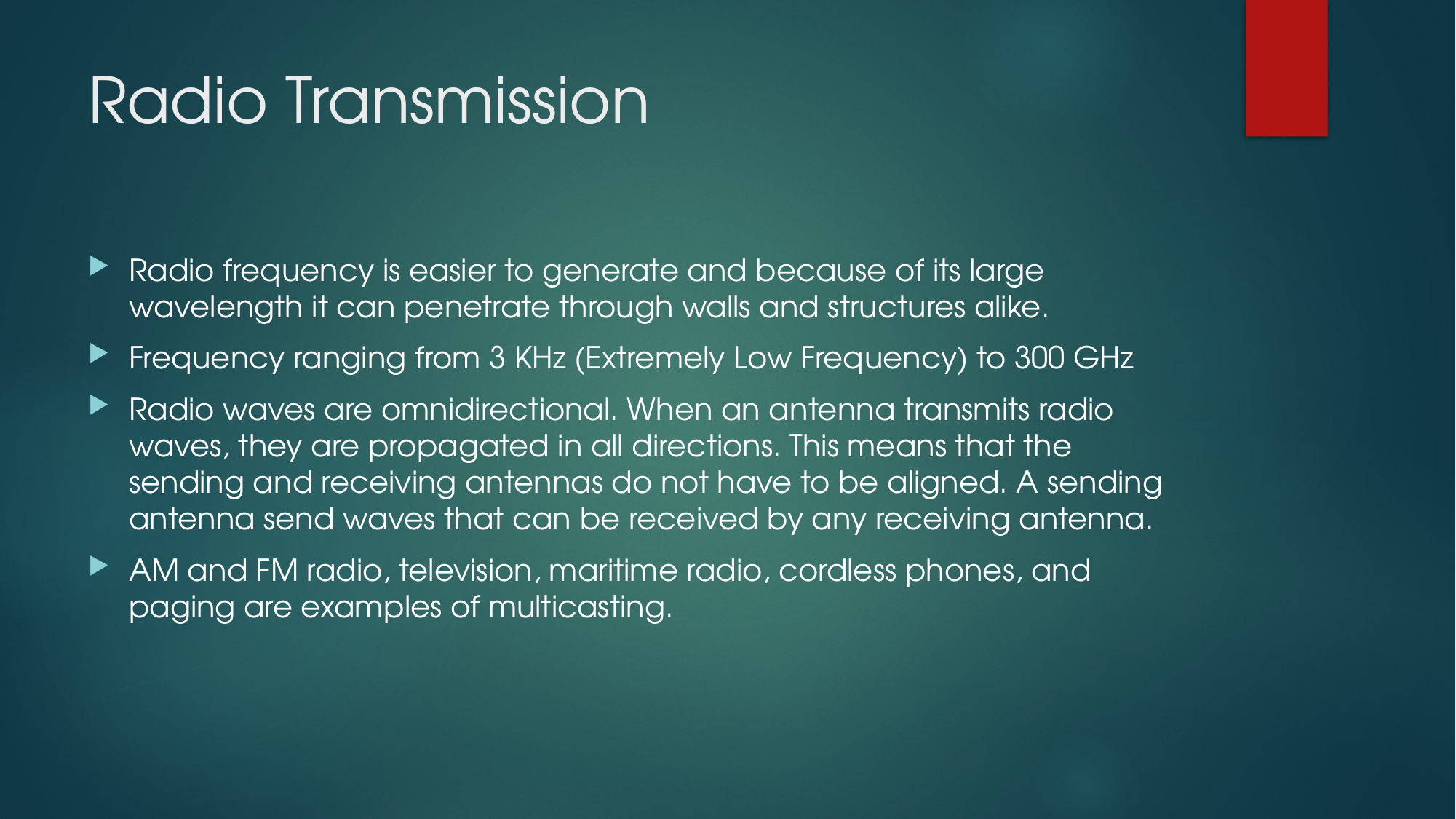

# Radio Transmission
Radio frequency is easier to generate and because of its large wavelength it can penetrate through walls and structures alike.
Frequency ranging from 3 KHz (Extremely Low Frequency) to 300 GHz
Radio waves are omnidirectional. When an antenna transmits radio waves, they are propagated in all directions. This means that the sending and receiving antennas do not have to be aligned. A sending antenna send waves that can be received by any receiving antenna.
AM and FM radio, television, maritime radio, cordless phones, and paging are examples of multicasting.